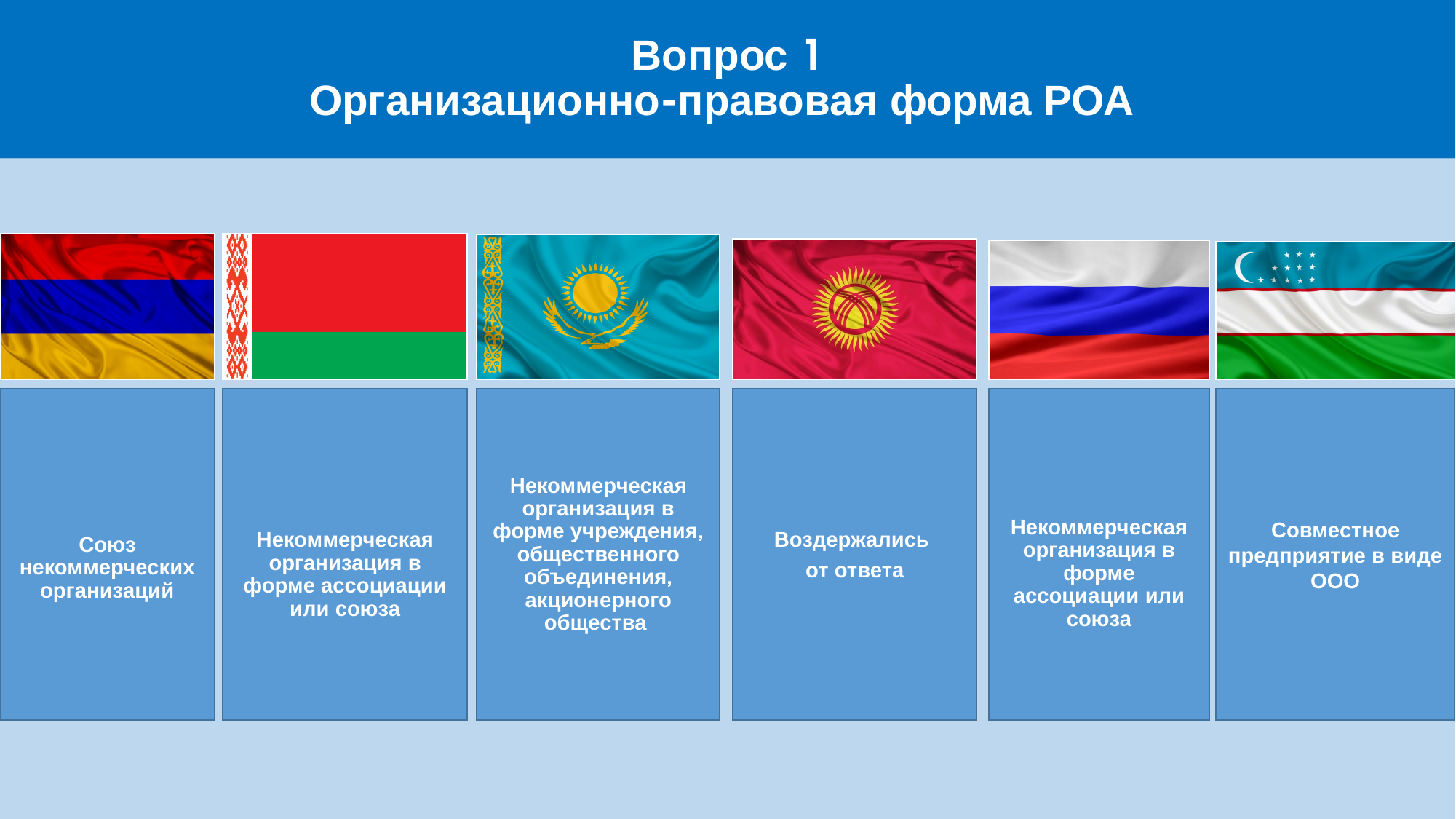

# Вопрос 1 Организационно-правовая форма РОА

Имеется специальное регулирования применительно к РОА
Не имеется специального регулирования применительно к РОА

Союз некоммерческих организаций

Некоммерческая организация в форме ассоциации или союза

Некоммерческая организация в форме учреждения, общественного объединения, акционерного общества

Воздержались
от ответа

Некоммерческая организация в форме ассоциации или союза
Совместное предприятие в виде ООО